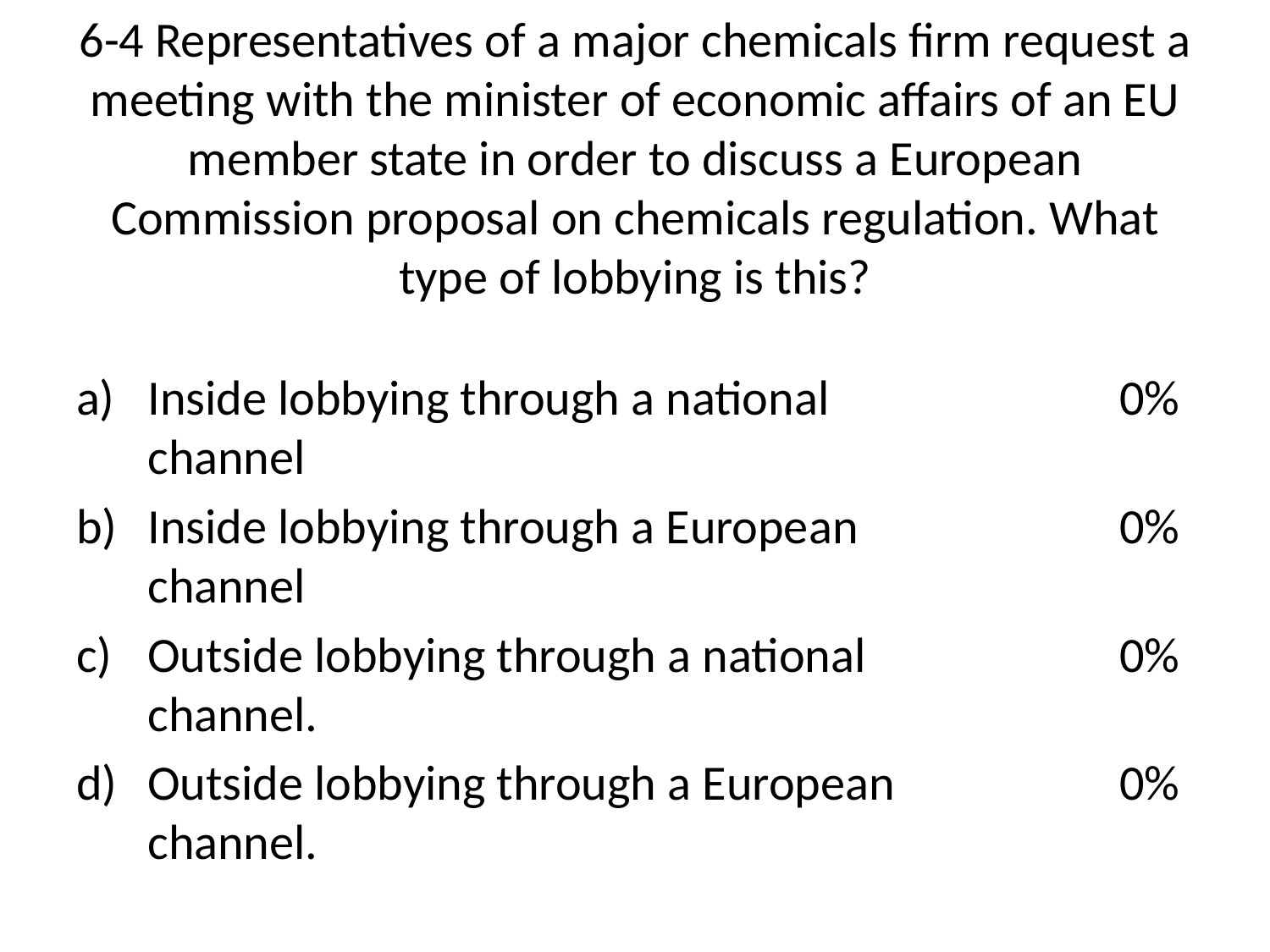

# 6-4 Representatives of a major chemicals firm request a meeting with the minister of economic affairs of an EU member state in order to discuss a European Commission proposal on chemicals regulation. What type of lobbying is this?
Inside lobbying through a national channel
Inside lobbying through a European channel
Outside lobbying through a national channel.
Outside lobbying through a European channel.
0%
0%
0%
0%